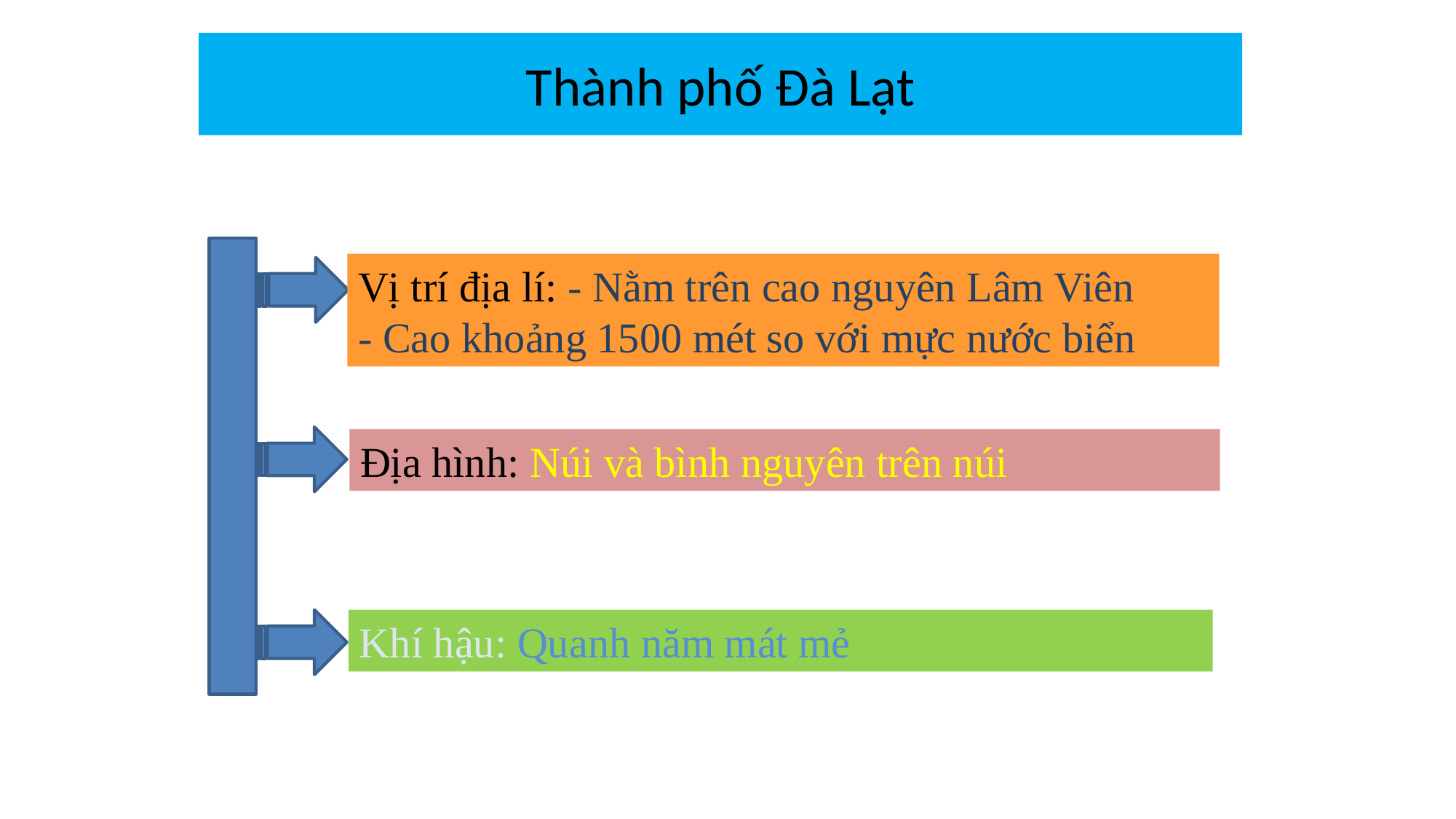

# Thành phố Đà Lạt

Vị trí địa lí: - Nằm trên cao nguyên Lâm Viên
- Cao khoảng 1500 mét so với mực nước biển

Địa hình: Núi và bình nguyên trên núi

Khí hậu: Quanh năm mát mẻ